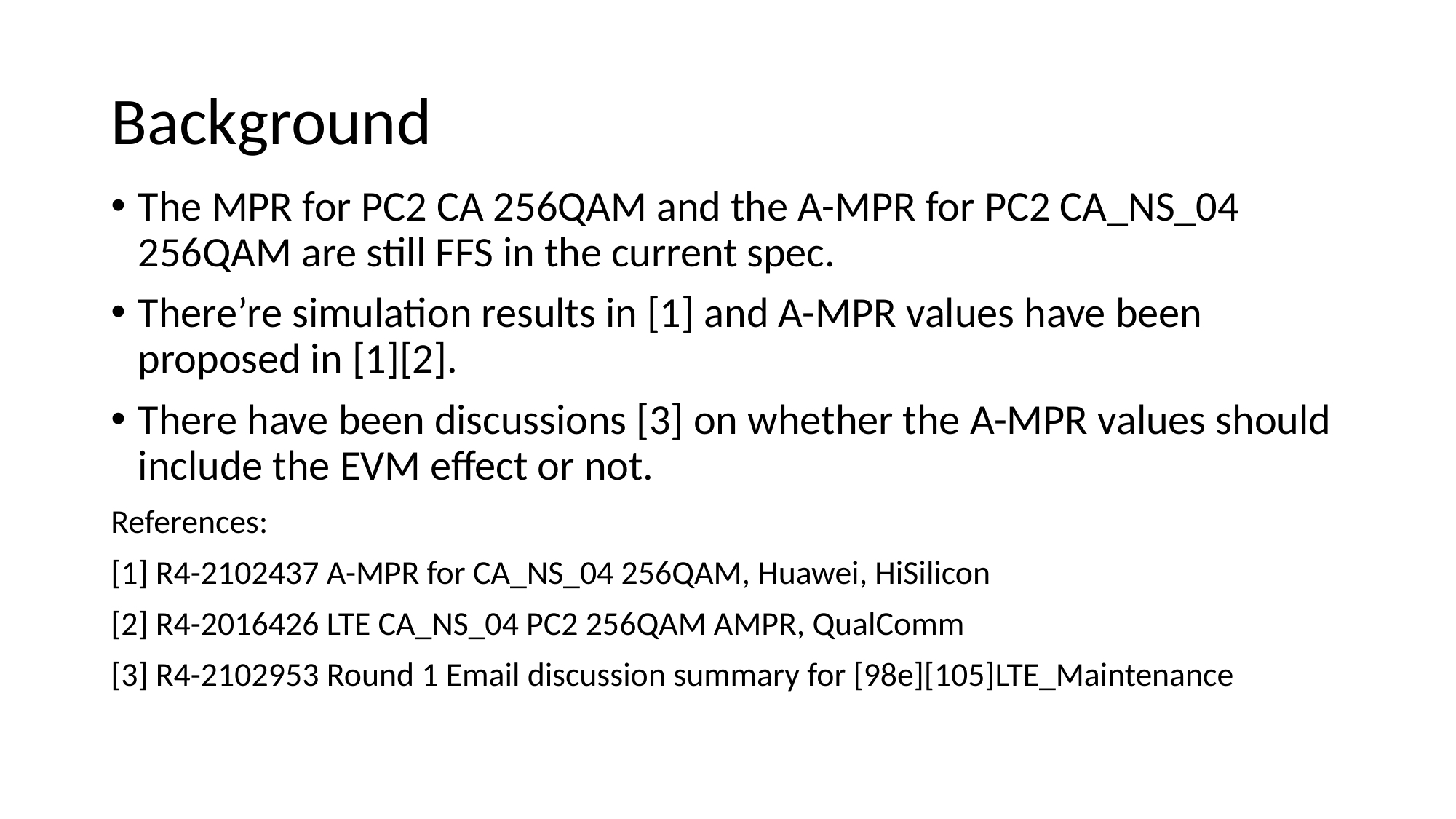

# Background
The MPR for PC2 CA 256QAM and the A-MPR for PC2 CA_NS_04 256QAM are still FFS in the current spec.
There’re simulation results in [1] and A-MPR values have been proposed in [1][2].
There have been discussions [3] on whether the A-MPR values should include the EVM effect or not.
References:
[1] R4-2102437 A-MPR for CA_NS_04 256QAM, Huawei, HiSilicon
[2] R4-2016426 LTE CA_NS_04 PC2 256QAM AMPR, QualComm
[3] R4-2102953 Round 1 Email discussion summary for [98e][105]LTE_Maintenance